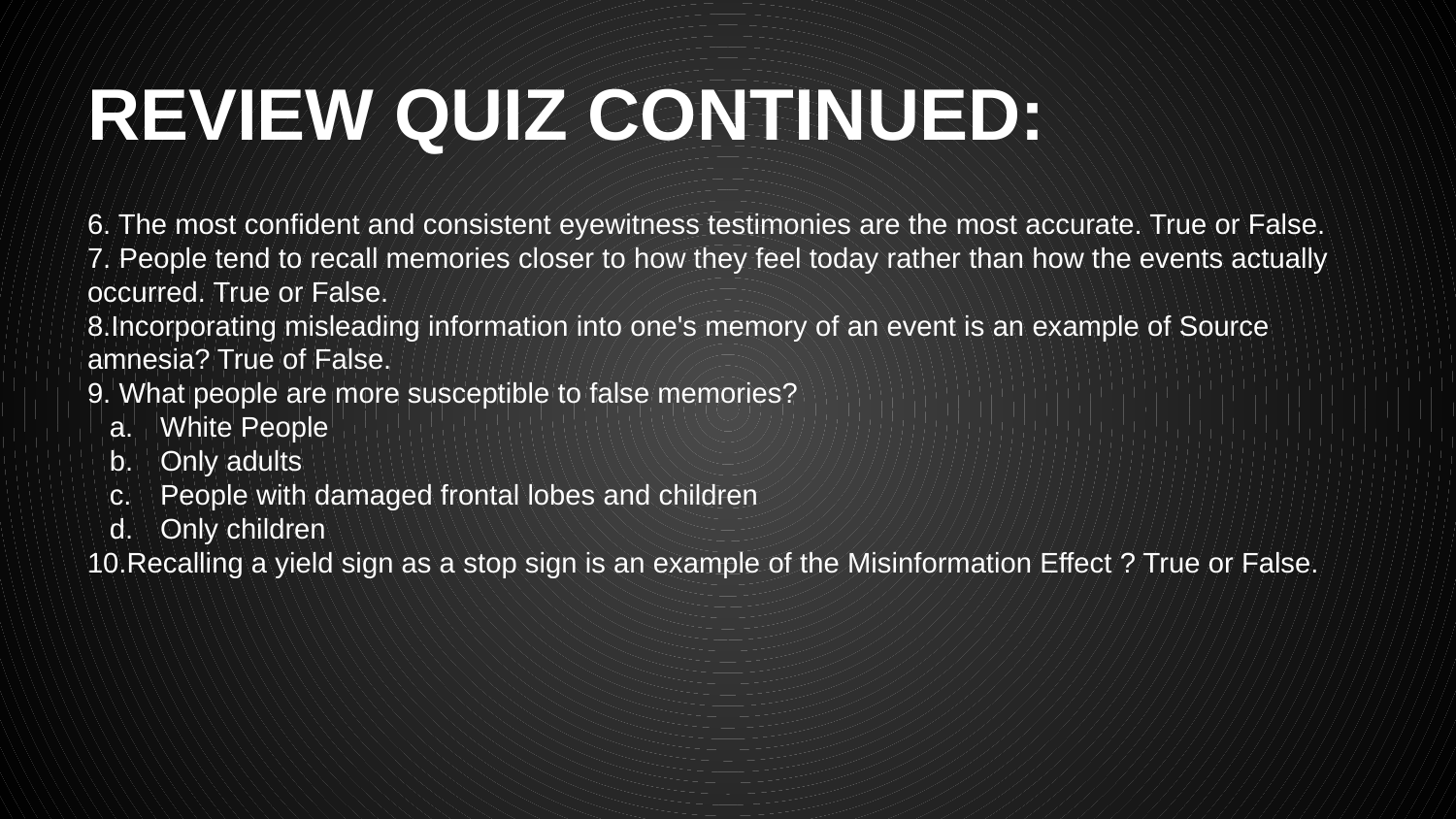

# REVIEW QUIZ CONTINUED:
6. The most confident and consistent eyewitness testimonies are the most accurate. True or False.
7. People tend to recall memories closer to how they feel today rather than how the events actually occurred. True or False.
8.Incorporating misleading information into one's memory of an event is an example of Source amnesia? True of False.
9. What people are more susceptible to false memories?
White People
Only adults
People with damaged frontal lobes and children
Only children
10.Recalling a yield sign as a stop sign is an example of the Misinformation Effect ? True or False.